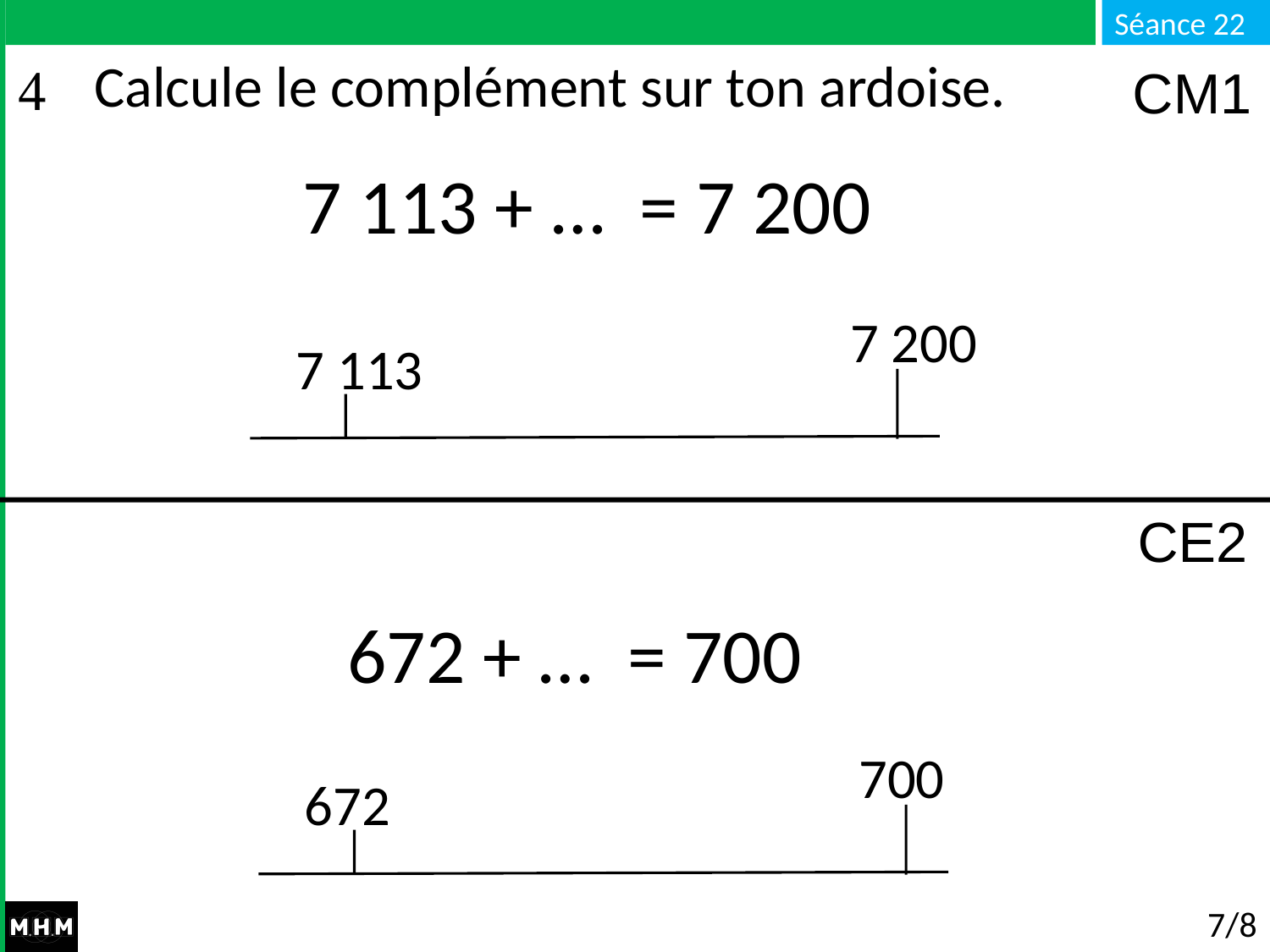

# Calcule le complément sur ton ardoise.
CM1
7 113 + …  = 7 200
7 200
7 113

CE2
672 + …  = 700
700
672
7/8